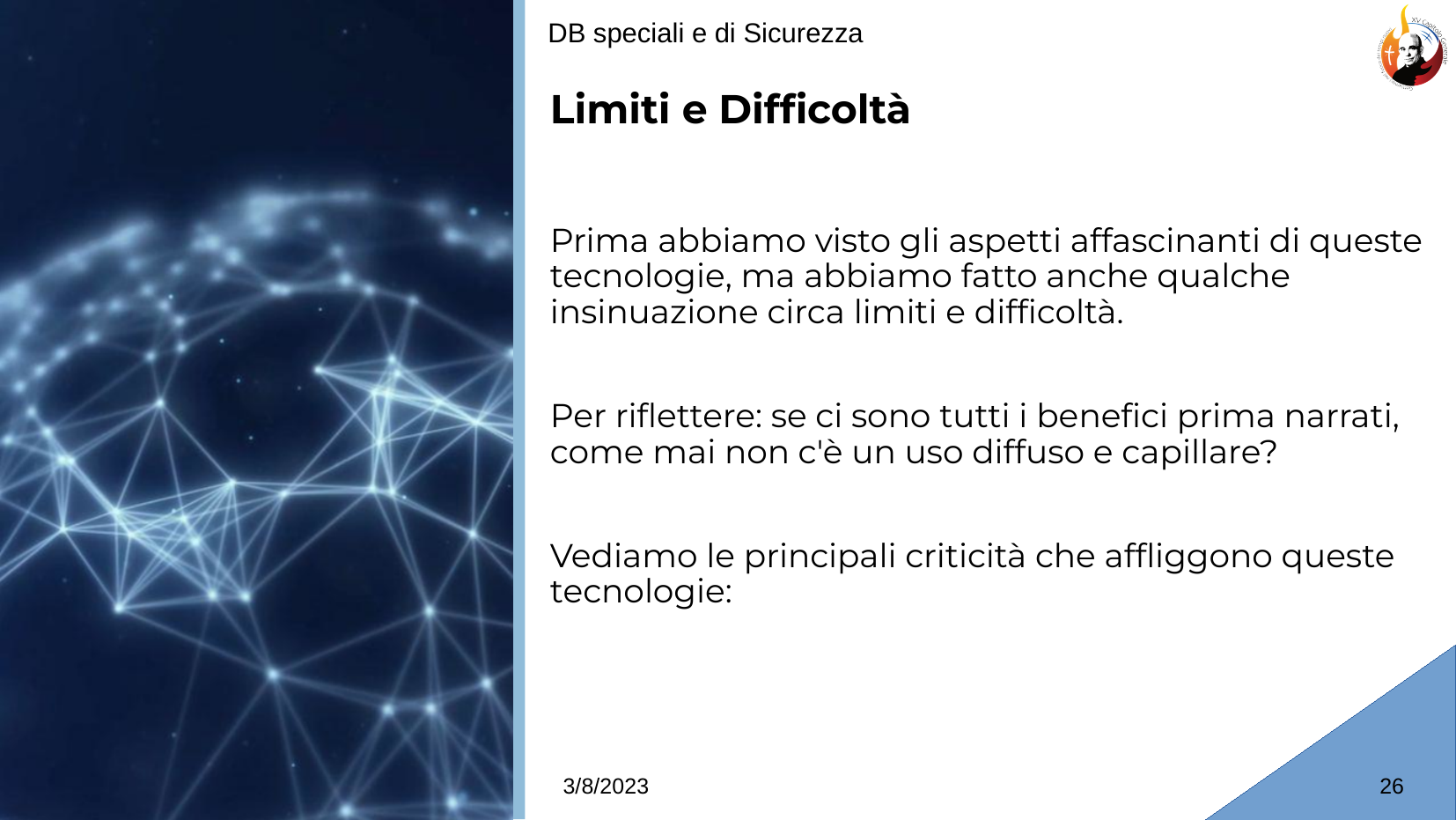

DB speciali e di Sicurezza
# Limiti e Difficoltà
Prima abbiamo visto gli aspetti affascinanti di queste tecnologie, ma abbiamo fatto anche qualche insinuazione circa limiti e difficoltà.

Per riflettere: se ci sono tutti i benefici prima narrati, come mai non c'è un uso diffuso e capillare?

Vediamo le principali criticità che affliggono queste tecnologie: